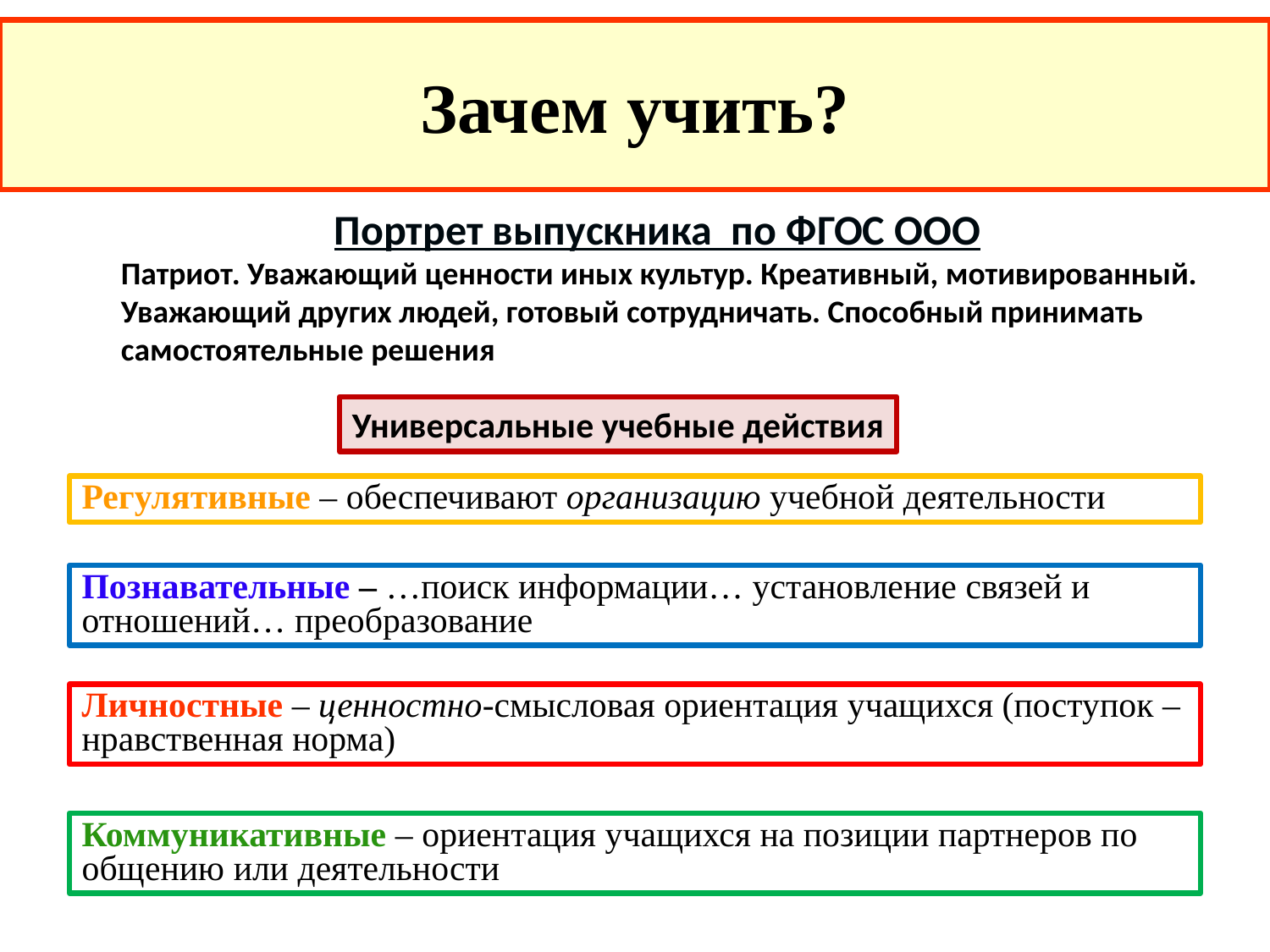

# Зачем учить?

Портрет выпускника  по ФГОС ООО
Патриот. Уважающий ценности иных культур. Креативный, мотивированный. Уважающий других людей, готовый сотрудничать. Способный принимать самостоятельные решения
Универсальные учебные действия
Регулятивные – обеспечивают организацию учебной деятельности
Познавательные – …поиск информации… установление связей и отношений… преобразование
Личностные – ценностно-смысловая ориентация учащихся (поступок – нравственная норма)
Коммуникативные – ориентация учащихся на позиции партнеров по общению или деятельности